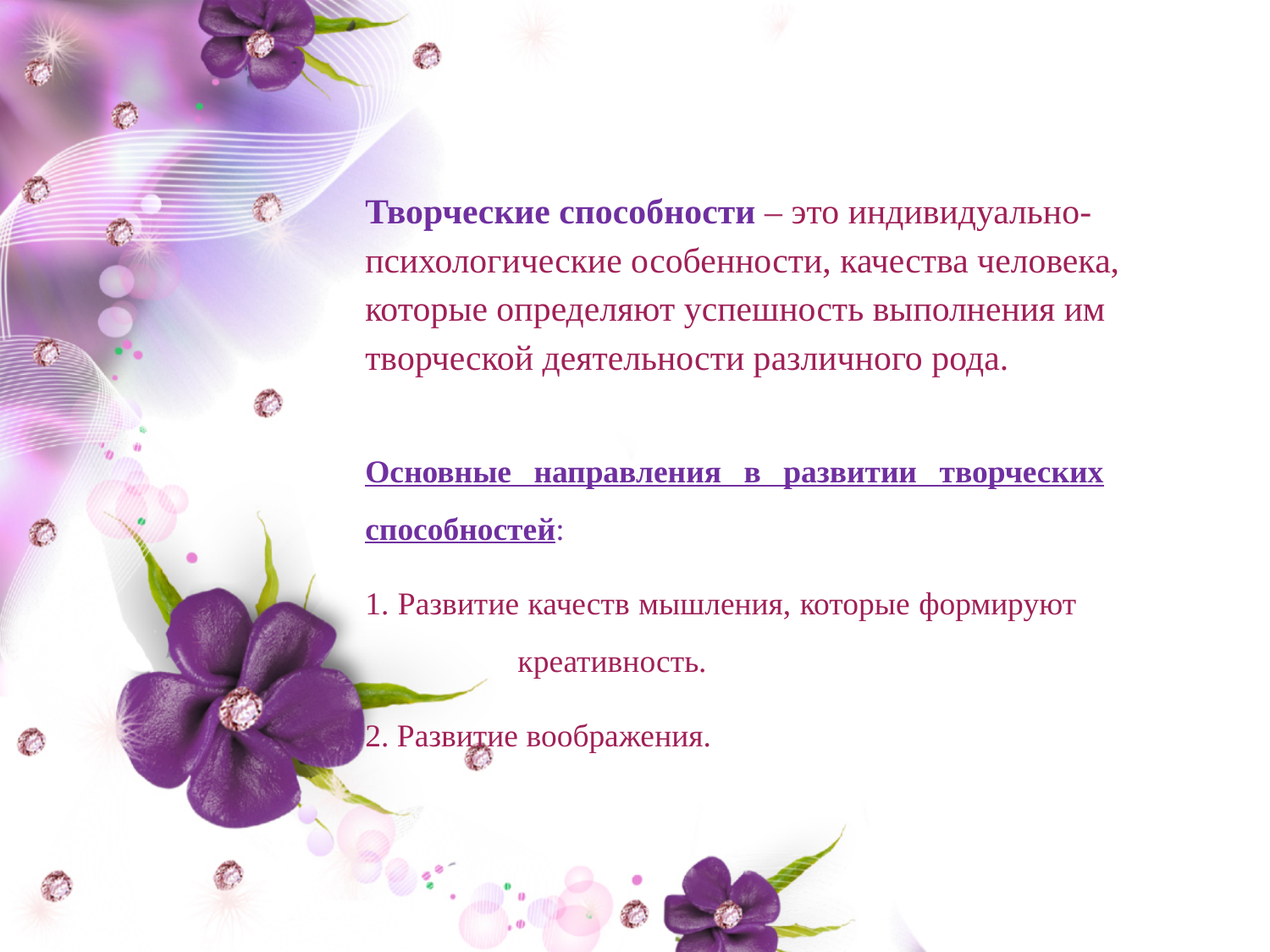

Творческие способности – это индивидуально-психологические особенности, качества человека, которые определяют успешность выполнения им творческой деятельности различного рода.
Основные направления в развитии творческих способностей:
1. Развитие качеств мышления, которые формируют                       креативность.
2. Развитие воображения.